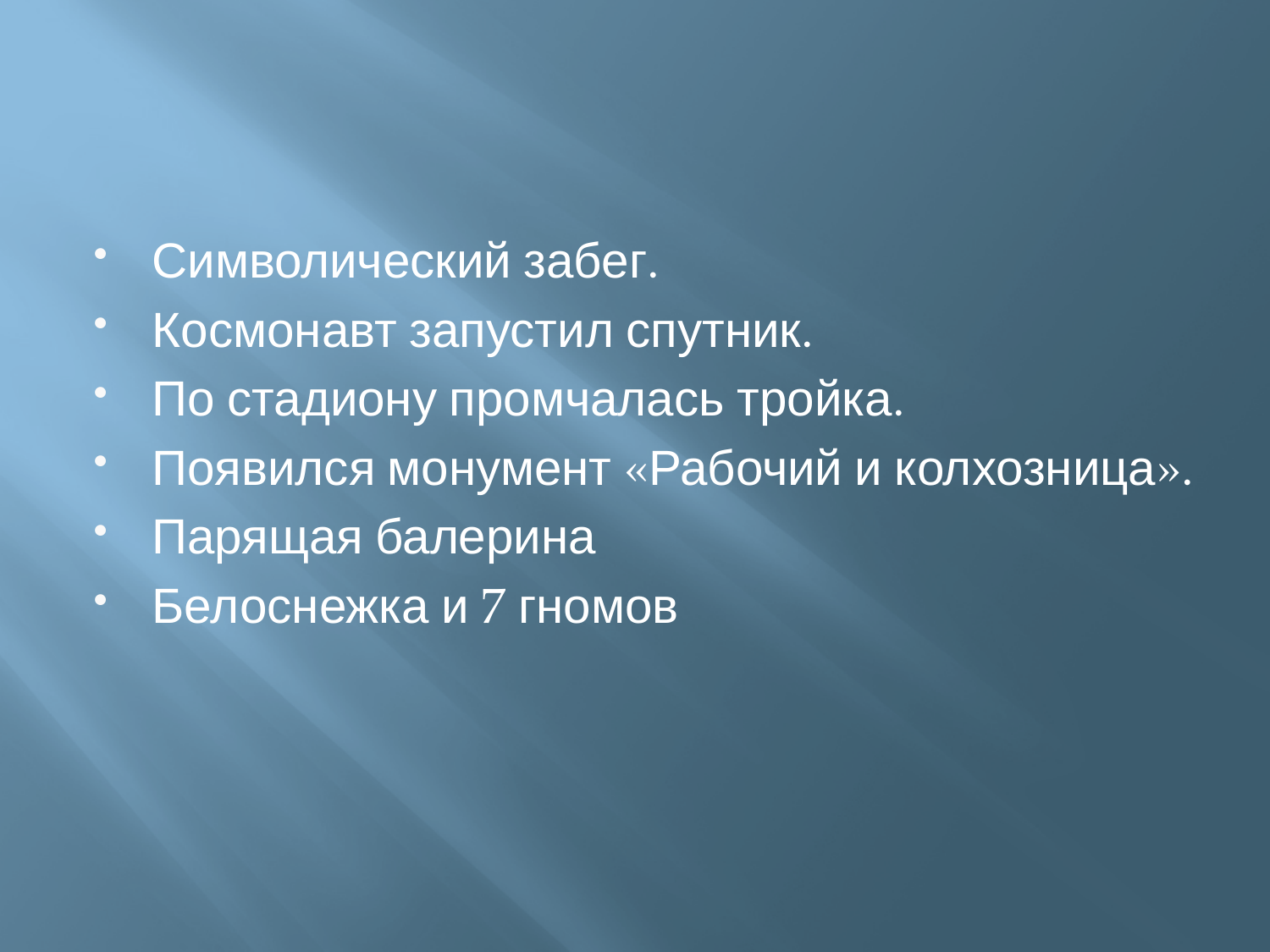

#
Символический забег.
Космонавт запустил спутник.
По стадиону промчалась тройка.
Появился монумент «Рабочий и колхозница».
Парящая балерина
Белоснежка и 7 гномов